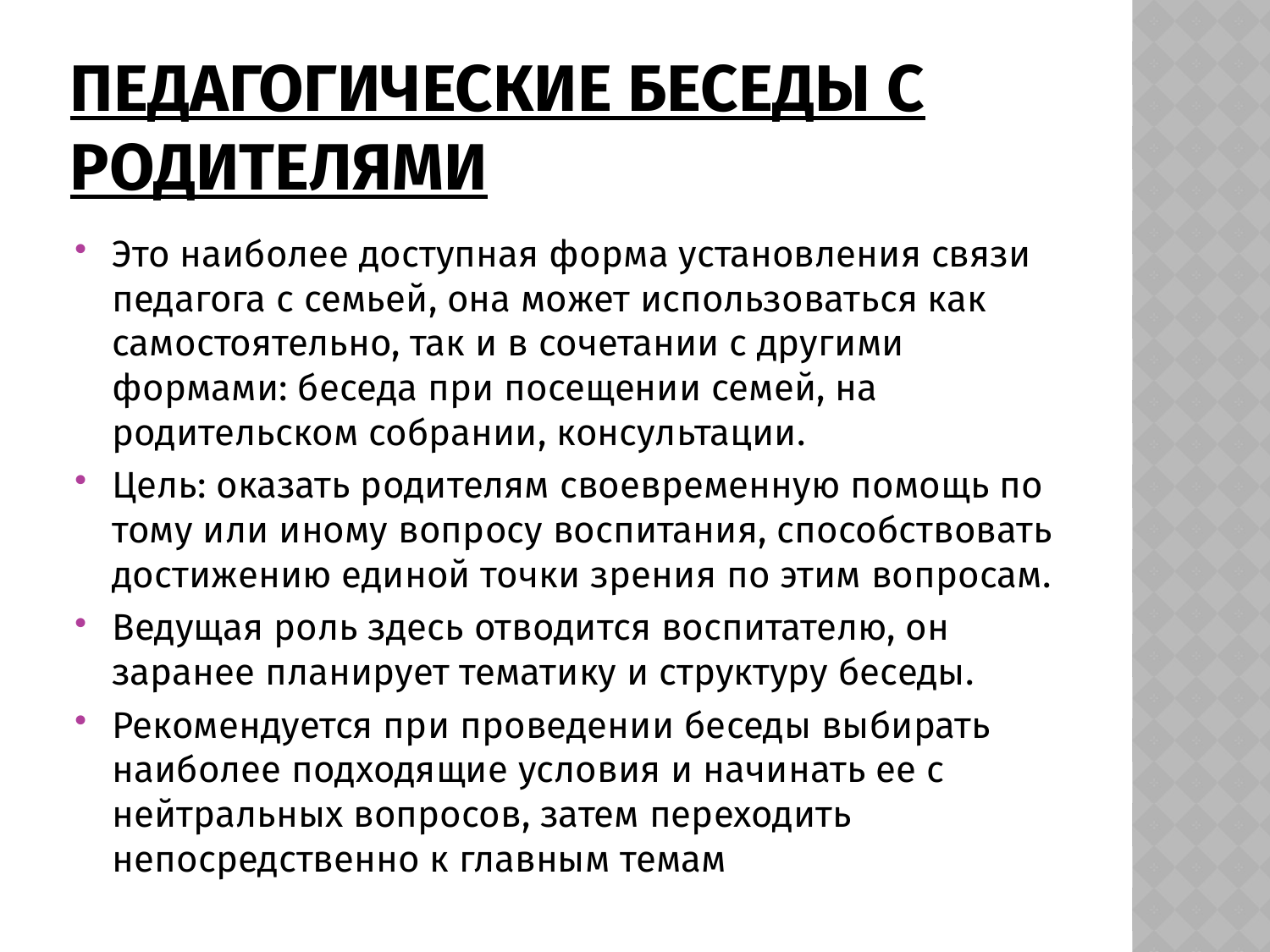

# Педагогические беседы с родителями
Это наиболее доступная форма установления связи педагога с семьей, она может использоваться как самостоятельно, так и в сочетании с другими формами: беседа при посещении семей, на родительском собрании, консультации.
Цель: оказать родителям своевременную помощь по тому или иному вопросу воспитания, способствовать достижению единой точки зрения по этим вопросам.
Ведущая роль здесь отводится воспитателю, он заранее планирует тематику и структуру беседы.
Рекомендуется при проведении беседы выбирать наиболее подходящие условия и начинать ее с нейтральных вопросов, затем переходить непосредственно к главным темам